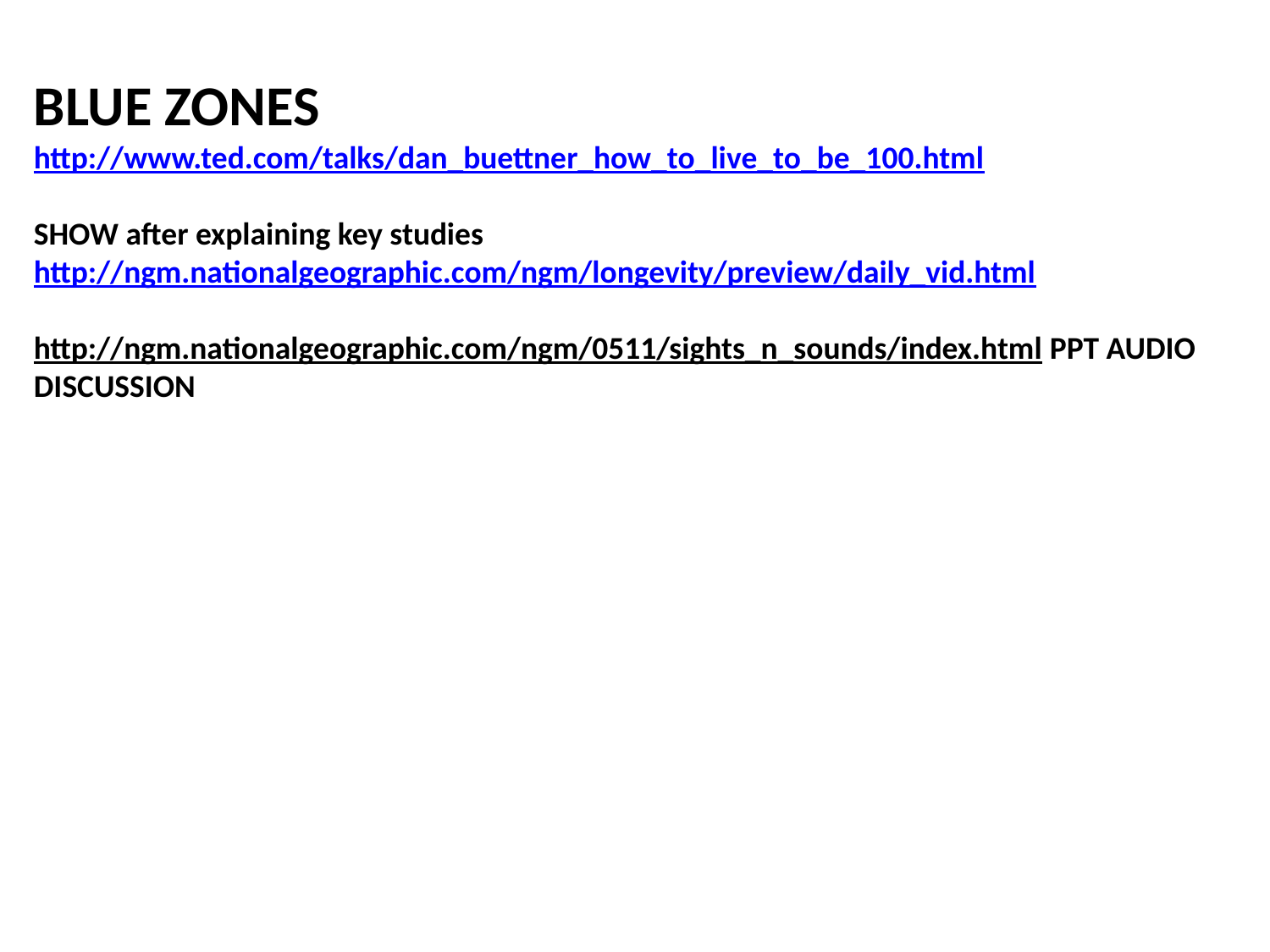

BLUE ZONES
http://www.ted.com/talks/dan_buettner_how_to_live_to_be_100.html

SHOW after explaining key studies
http://ngm.nationalgeographic.com/ngm/longevity/preview/daily_vid.html

http://ngm.nationalgeographic.com/ngm/0511/sights_n_sounds/index.html PPT AUDIO DISCUSSION